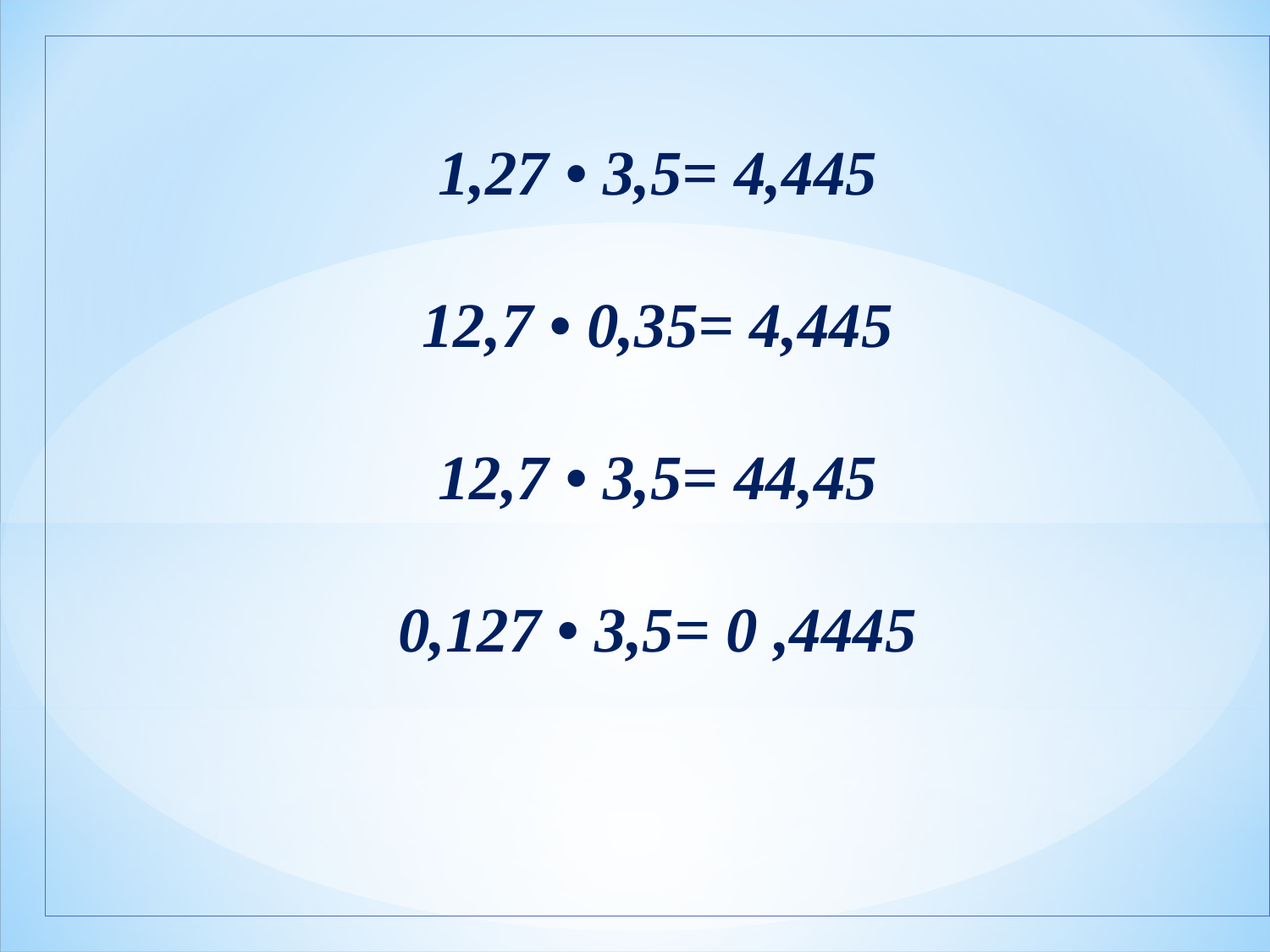

1,27 • 3,5= 4,445
12,7 • 0,35= 4,445
12,7 • 3,5= 44,45
0,127 • 3,5= 0 ,4445